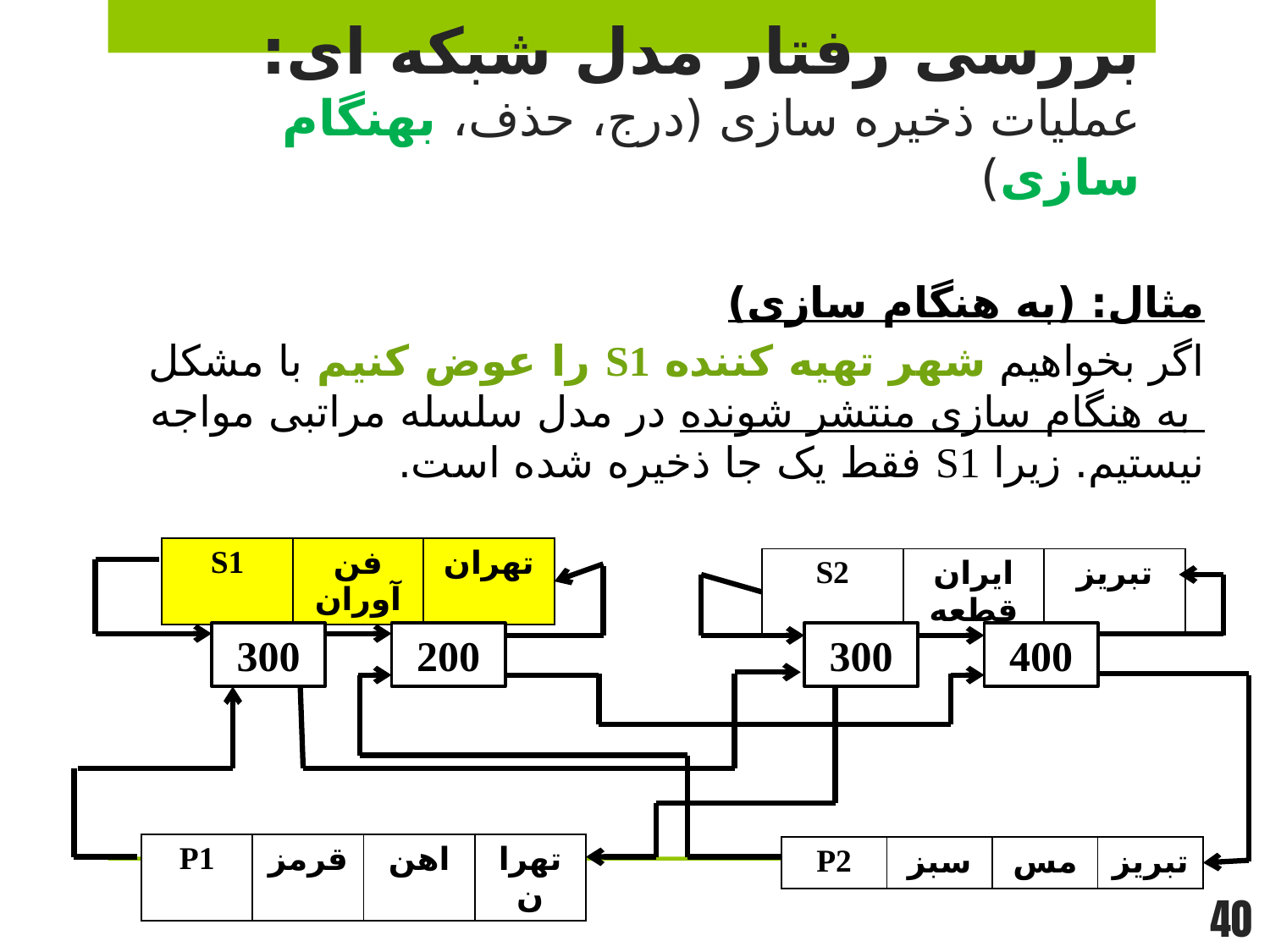

# بررسی رفتار مدل شبکه ای: عملیات ذخیره سازی (درج، حذف، بهنگام سازی)
مثال: (به هنگام سازی)
اگر بخواهیم شهر تهیه کننده S1 را عوض کنیم با مشکل به هنگام سازی منتشر شونده  در مدل سلسله مراتبی مواجه نیستیم. زیرا S1 فقط یک جا ذخیره شده است.
| S1 | فن آوران | تهران |
| --- | --- | --- |
| S2 | ایران قطعه | تبریز |
| --- | --- | --- |
300
200
300
400
| P1 | قرمز | اهن | تهران |
| --- | --- | --- | --- |
| P2 | سبز | مس | تبریز |
| --- | --- | --- | --- |
40